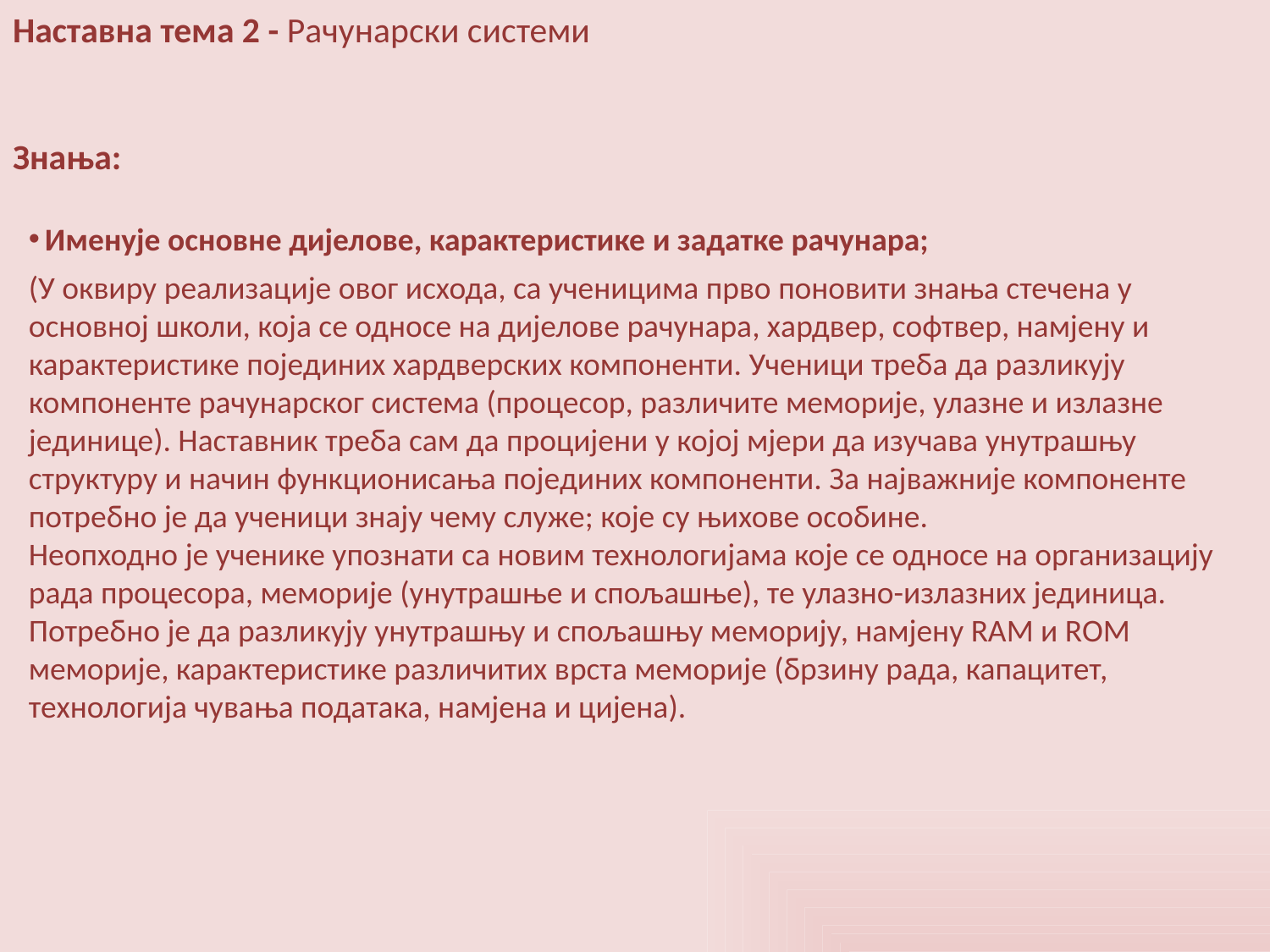

Наставна тема 2 - Рачунарски системи

Знања:

Именује основне дијелове, карактеристике и задатке рачунара;
(У оквиру реализације овог исхода, са ученицима прво поновити знања стечена у основној школи, која се односе на дијелове рачунара, хардвер, софтвер, намјену и карактеристике појединих хардверских компоненти. Ученици треба да разликују компоненте рачунарског система (процесор, различите меморије, улазне и излазне јединице). Наставник треба сам да процијени у којој мјери да изучава унутрашњу структуру и начин функционисања појединих компоненти. За најважније компоненте потребно је да ученици знају чему служе; које су њихове особине.
Неопходно је ученике упознати са новим технологијама које се односе на организацију рада процесора, меморије (унутрашње и спољашње), те улазно-излазних јединица. Потребно је да разликују унутрашњу и спољашњу меморију, намјену RAM и RОМ меморије, карактеристике различитих врста меморије (брзину рада, капацитет, технологија чувања података, намјена и цијена).